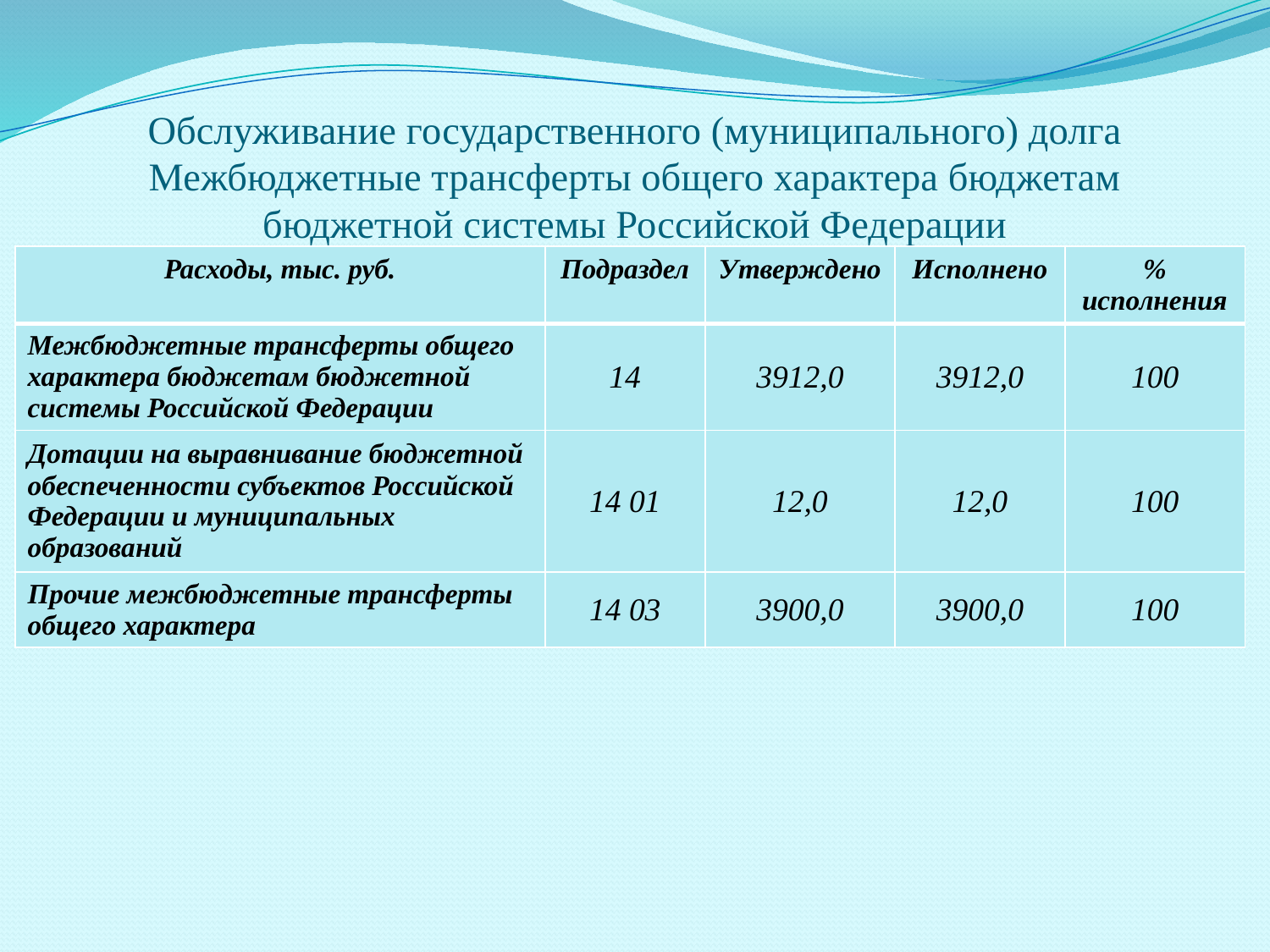

# Обслуживание государственного (муниципального) долга Межбюджетные трансферты общего характера бюджетам бюджетной системы Российской Федерации
| Расходы, тыс. руб. | Подраздел | Утверждено | Исполнено | % исполнения |
| --- | --- | --- | --- | --- |
| Межбюджетные трансферты общего характера бюджетам бюджетной системы Российской Федерации | 14 | 3912,0 | 3912,0 | 100 |
| Дотации на выравнивание бюджетной обеспеченности субъектов Российской Федерации и муниципальных образований | 14 01 | 12,0 | 12,0 | 100 |
| Прочие межбюджетные трансферты общего характера | 14 03 | 3900,0 | 3900,0 | 100 |